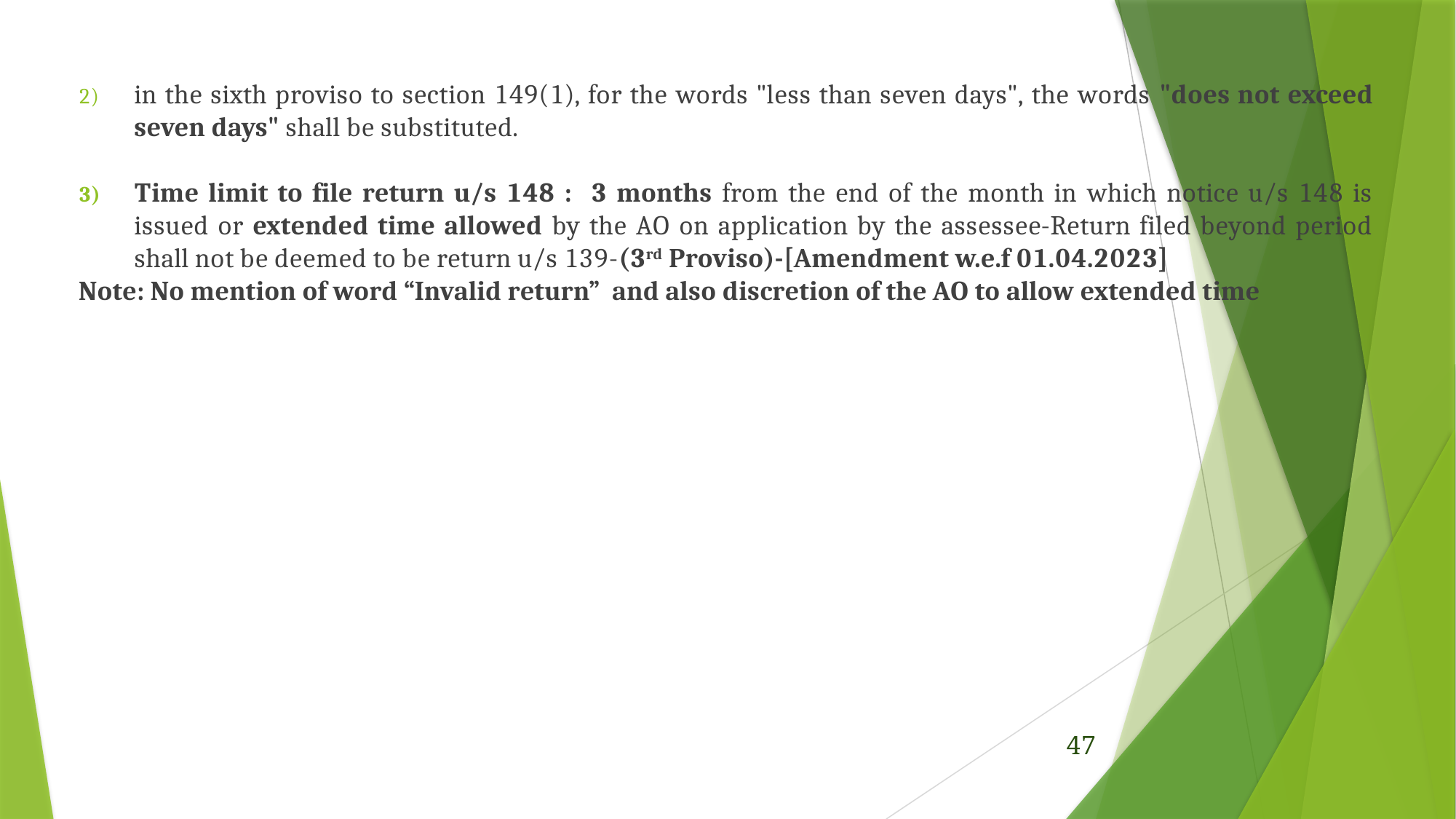

in the sixth proviso to section 149(1), for the words "less than seven days", the words "does not exceed seven days" shall be substituted.

Time limit to file return u/s 148 :  3 months from the end of the month in which notice u/s 148 is issued or extended time allowed by the AO on application by the assessee-Return filed beyond period shall not be deemed to be return u/s 139-(3rd Proviso)-[Amendment w.e.f 01.04.2023]
Note: No mention of word “Invalid return”  and also discretion of the AO to allow extended time

47